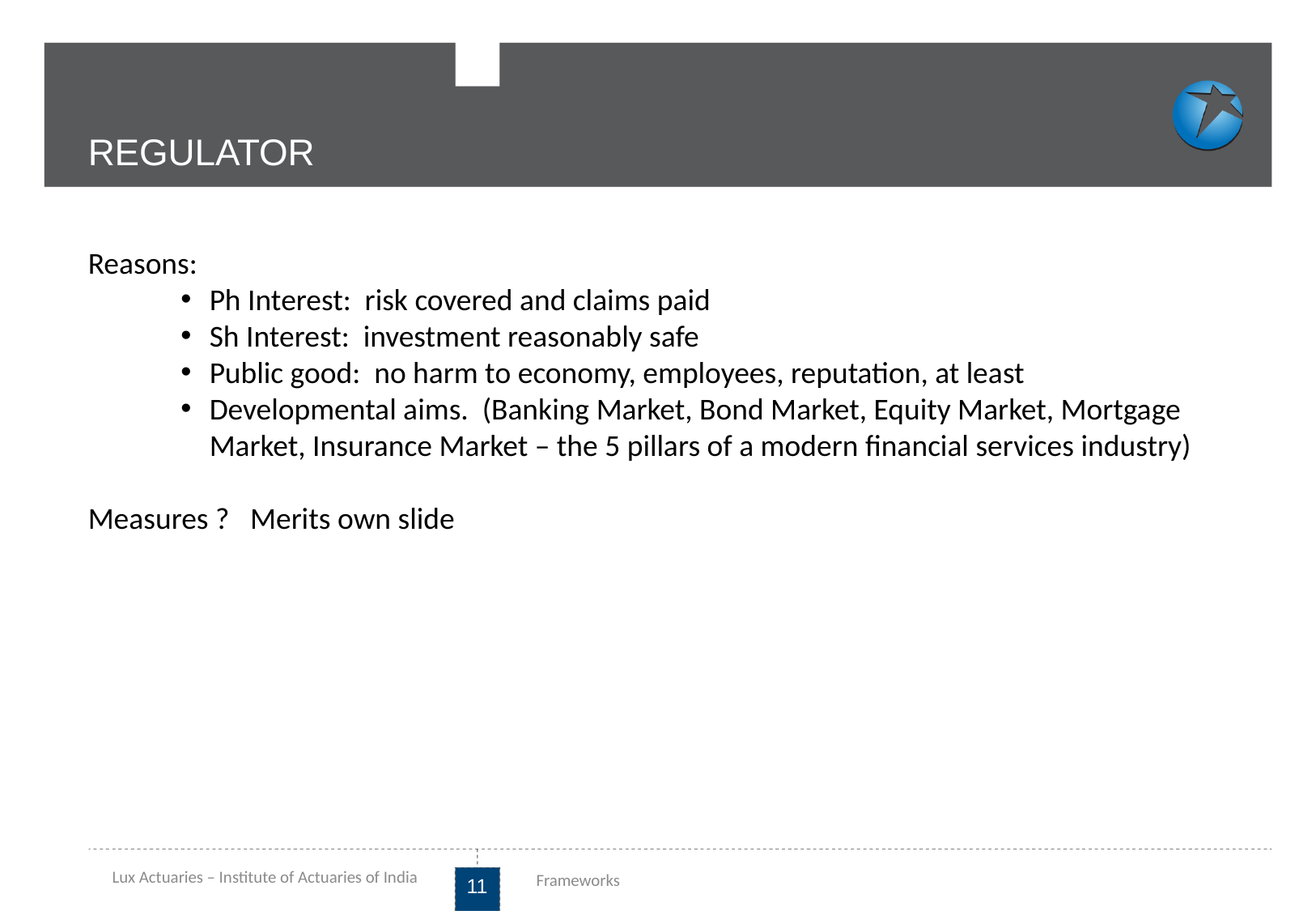

REGULATOR
Reasons:
Ph Interest:  risk covered and claims paid
Sh Interest:  investment reasonably safe
Public good:  no harm to economy, employees, reputation, at least
Developmental aims.  (Banking Market, Bond Market, Equity Market, Mortgage Market, Insurance Market – the 5 pillars of a modern financial services industry)

Measures ?   Merits own slide
Lux Actuaries – Institute of Actuaries of India
Frameworks
11